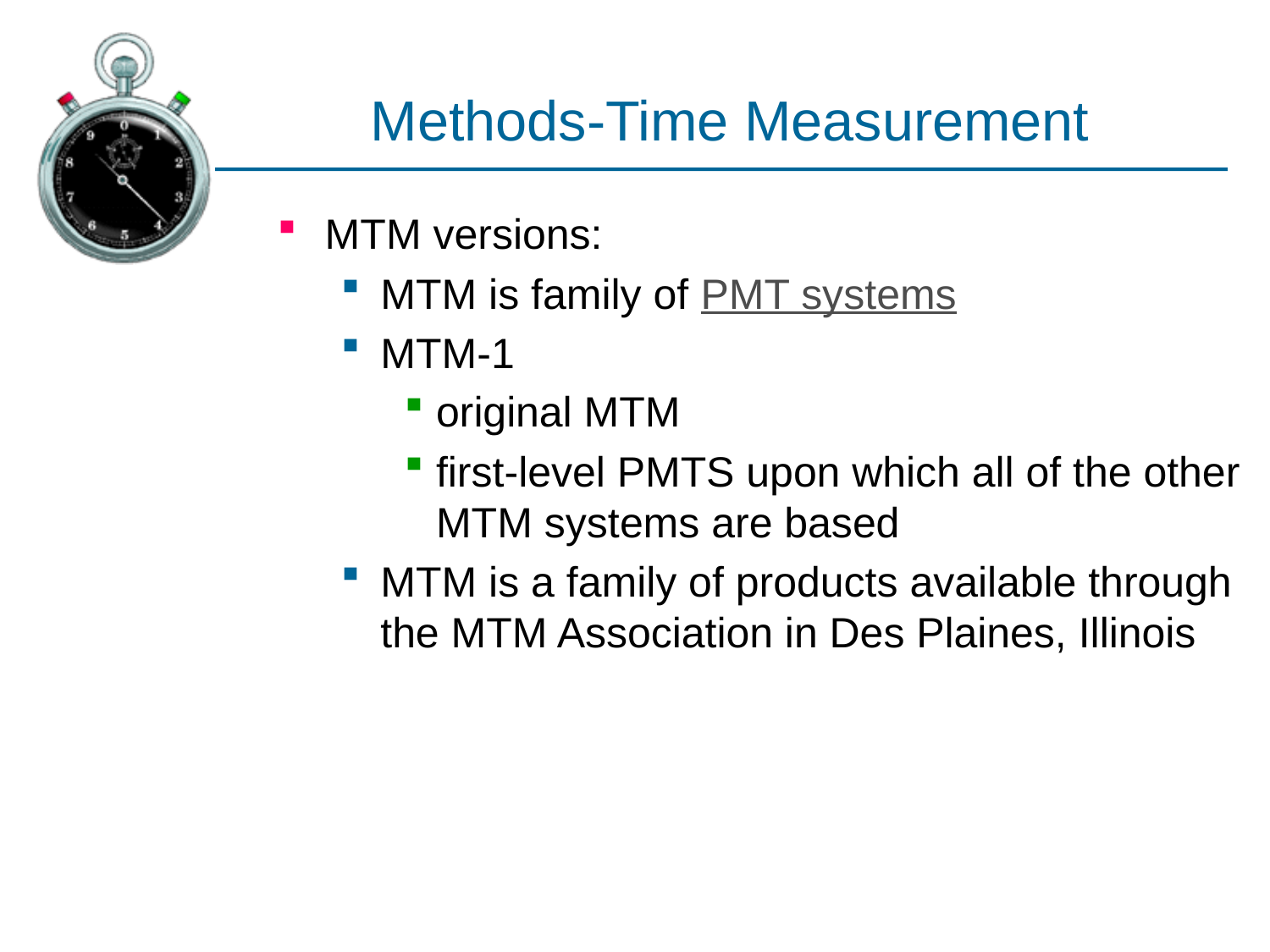

# Methods-Time Measurement
MTM versions:
MTM is family of PMT systems
MTM-1
original MTM
first-level PMTS upon which all of the other MTM systems are based
MTM is a family of products available through the MTM Association in Des Plaines, Illinois